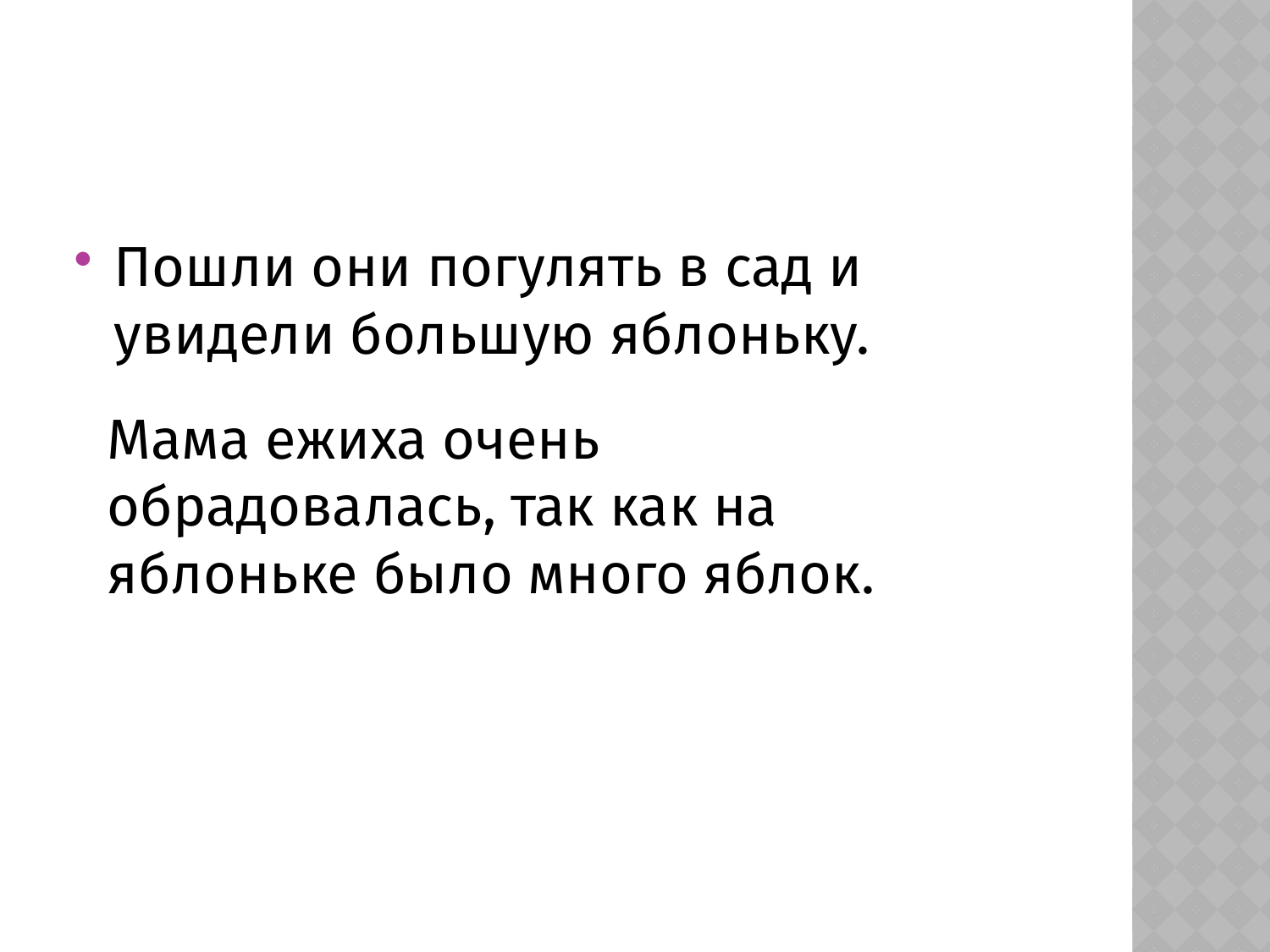

#
Пошли они погулять в сад и увидели большую яблоньку.
Мама ежиха очень обрадовалась, так как на яблоньке было много яблок.